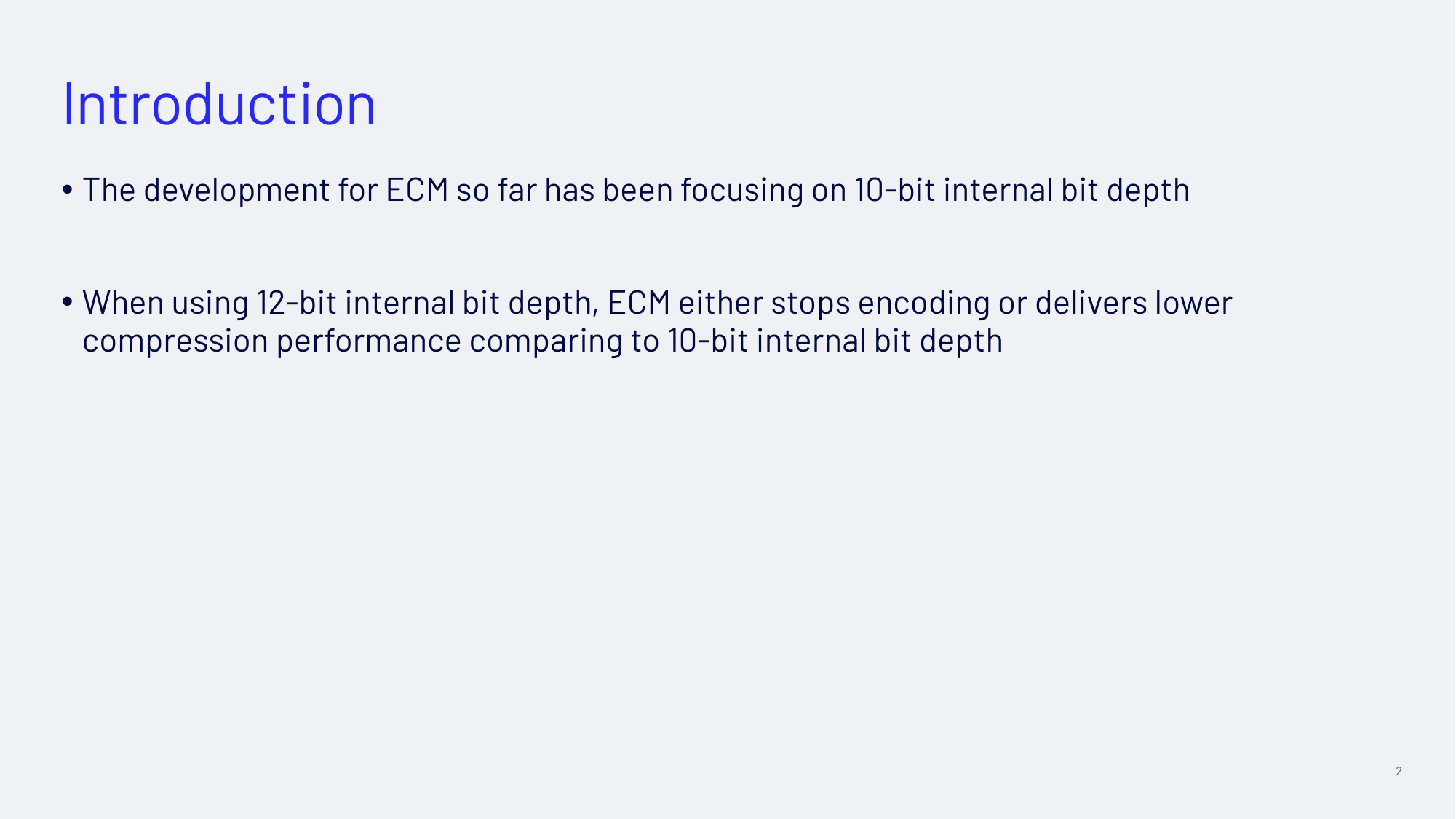

# Introduction
The development for ECM so far has been focusing on 10-bit internal bit depth

When using 12-bit internal bit depth, ECM either stops encoding or delivers lower compression performance comparing to 10-bit internal bit depth